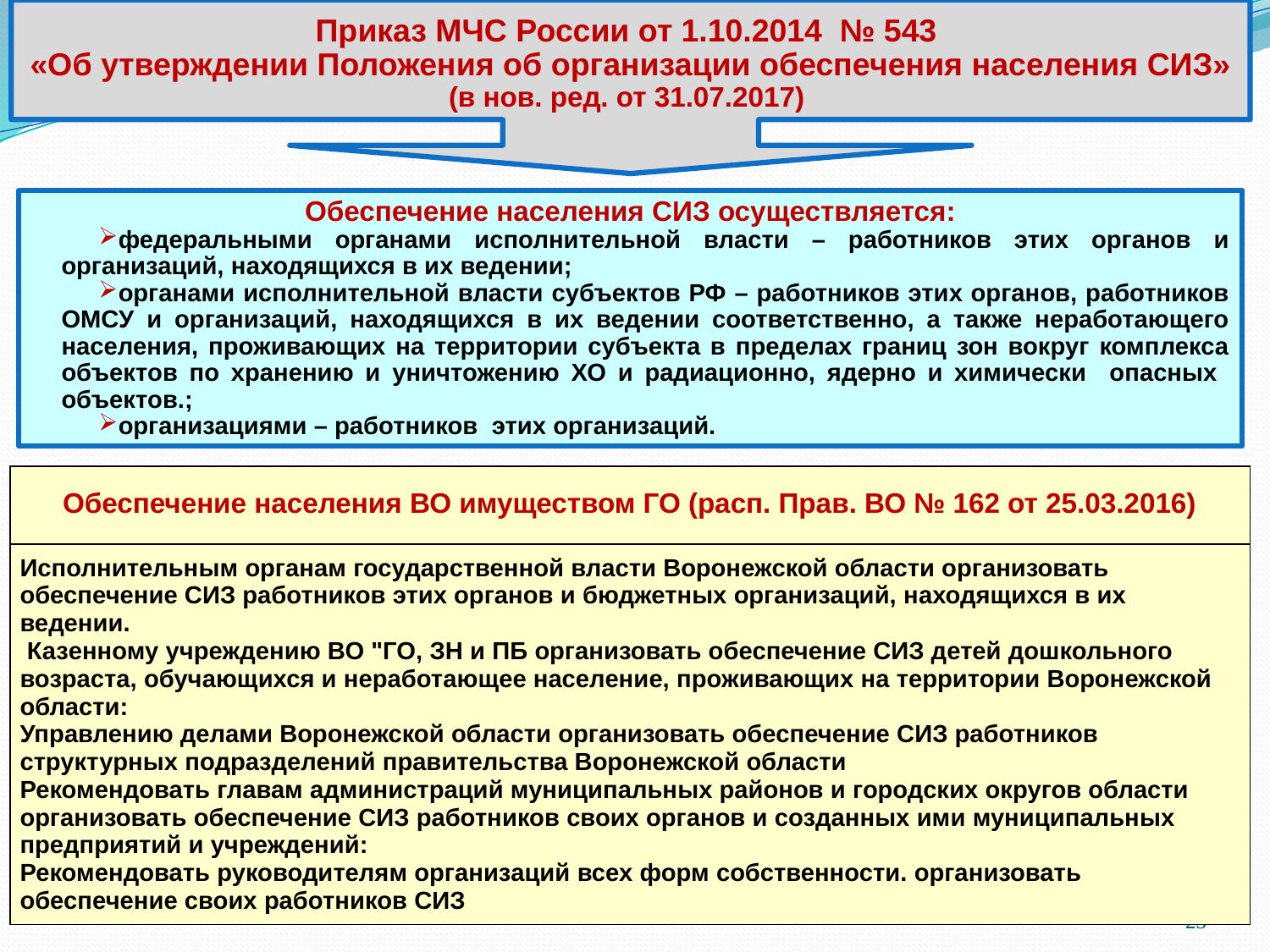

Приказ МЧС России от 1.10.2014  № 543
«Об утверждении Положения об организации обеспечения населения СИЗ»
(в нов. ред. от 31.07.2017)

Обеспечение населения СИЗ осуществляется:
федеральными органами исполнительной власти – работников этих органов и организаций, находящихся в их ведении;
органами исполнительной власти субъектов РФ – работников этих органов, работников ОМСУ и организаций, находящихся в их ведении соответственно, а также неработающего населения, проживающих на территории субъекта в пределах границ зон вокруг комплекса объектов по хранению и уничтожению ХО и радиационно, ядерно и химически  опасных  объектов.;
организациями – работников  этих организаций.
| Обеспечение населения ВО имуществом ГО (расп. Прав. ВО № 162 от 25.03.2016) |
| --- |
| Исполнительным органам государственной власти Воронежской области организовать обеспечение СИЗ работников этих органов и бюджетных организаций, находящихся в их ведении. Казенному учреждению ВО "ГО, ЗН и ПБ организовать обеспечение СИЗ детей дошкольного возраста, обучающихся и неработающее население, проживающих на территории Воронежской области: Управлению делами Воронежской области организовать обеспечение СИЗ работников структурных подразделений правительства Воронежской области Рекомендовать главам администраций муниципальных районов и городских округов области организовать обеспечение СИЗ работников своих органов и созданных ими муниципальных предприятий и учреждений: Рекомендовать руководителям организаций всех форм собственности. организовать обеспечение своих работников СИЗ |
23